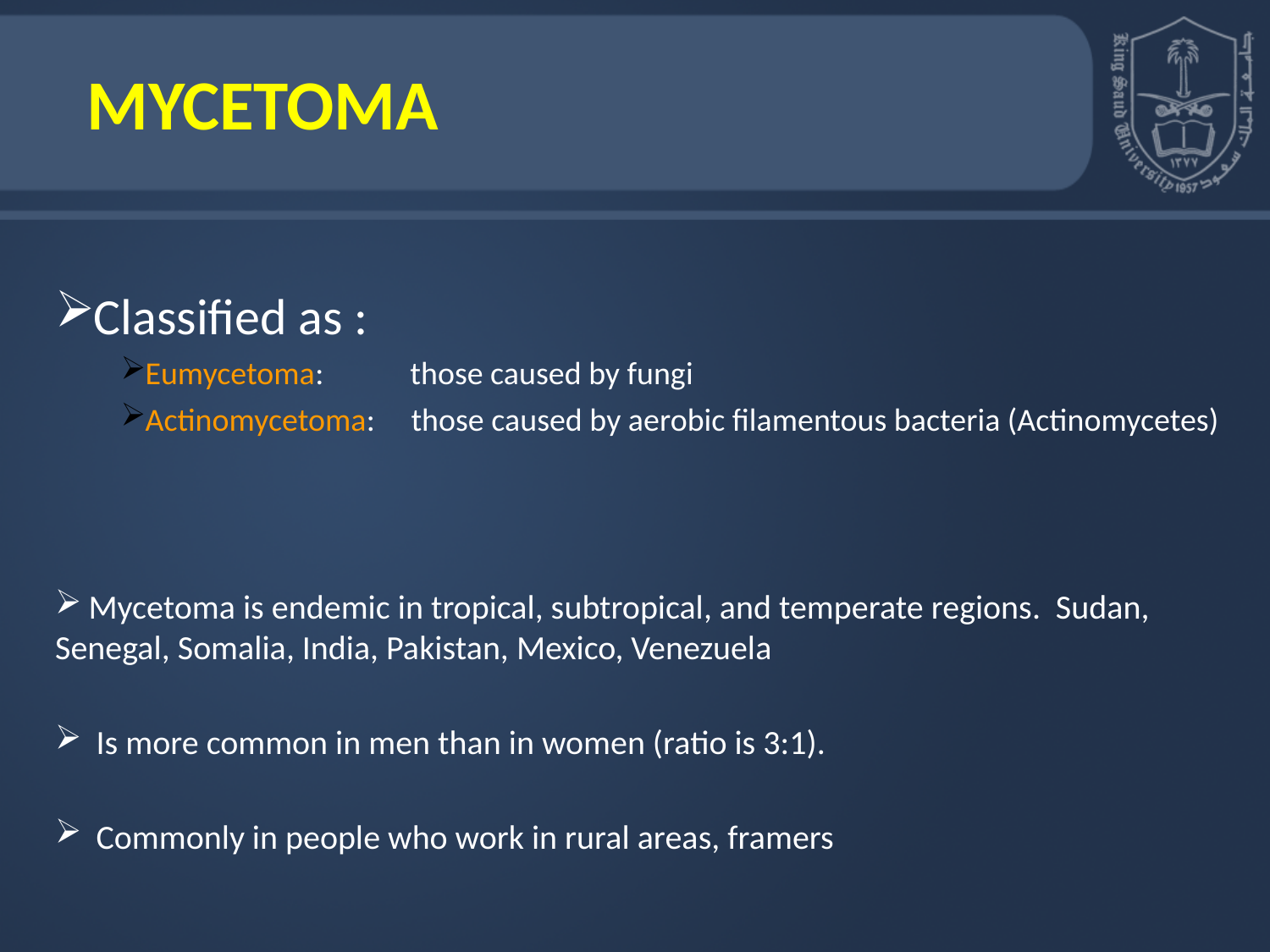

# Mycetoma
Classified as :
Eumycetoma:            those caused by fungi
Actinomycetoma:     those caused by aerobic filamentous bacteria (Actinomycetes)

 Mycetoma is endemic in tropical, subtropical, and temperate regions.  Sudan, Senegal, Somalia, India, Pakistan, Mexico, Venezuela

  Is more common in men than in women (ratio is 3:1).

  Commonly in people who work in rural areas, framers